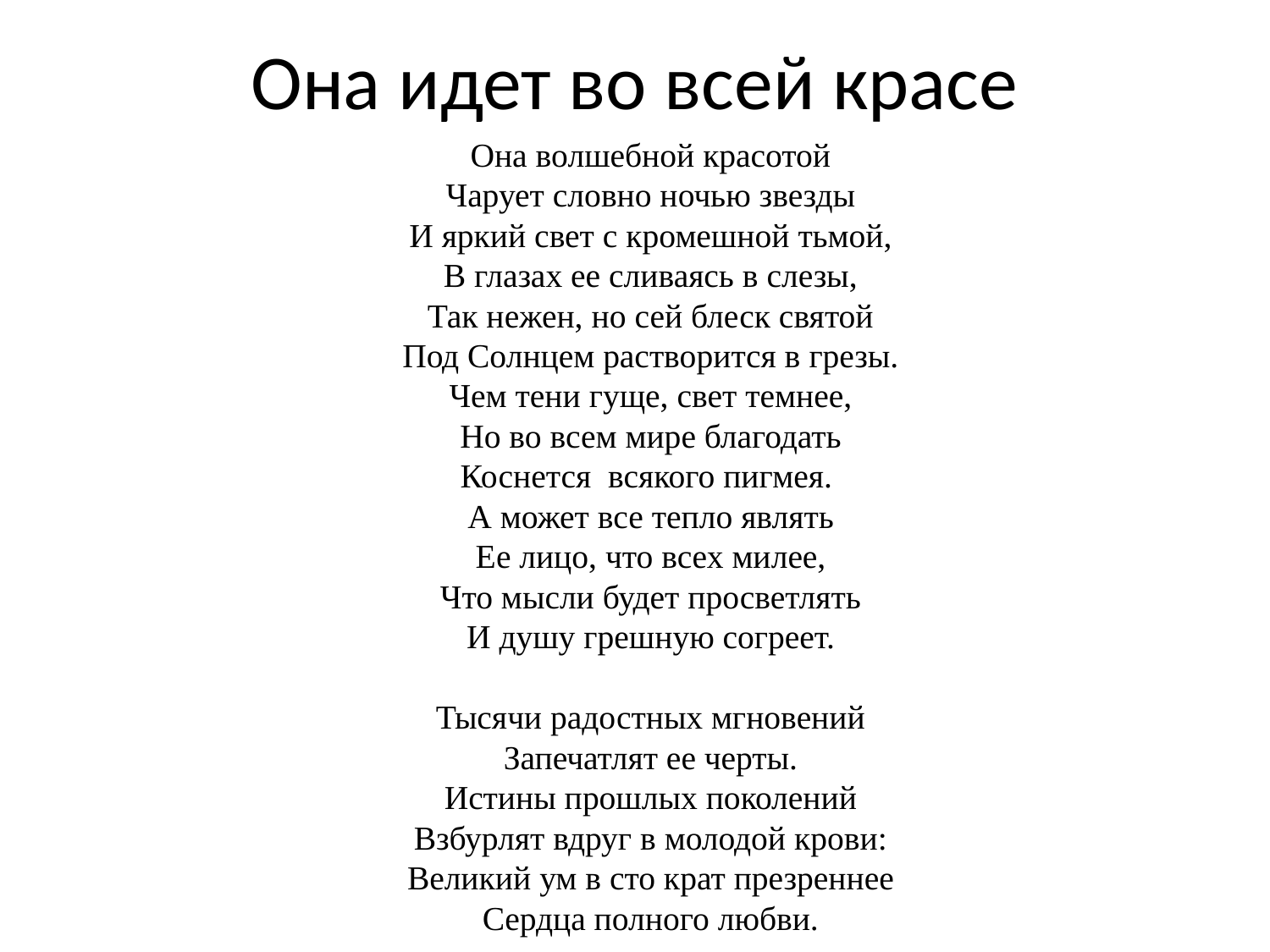

# Она идет во всей красе
Она волшебной красотой
Чарует словно ночью звезды
И яркий свет с кромешной тьмой,
В глазах ее сливаясь в слезы,
Так нежен, но сей блеск святой
Под Солнцем растворится в грезы.
Чем тени гуще, свет темнее,
Но во всем мире благодать
Коснется  всякого пигмея. 
А может все тепло являть
Ее лицо, что всех милее,
Что мысли будет просветлять
И душу грешную согреет.
Тысячи радостных мгновений
Запечатлят ее черты.
Истины прошлых поколений
Взбурлят вдруг в молодой крови:
Великий ум в сто крат презреннее
Сердца полного любви.